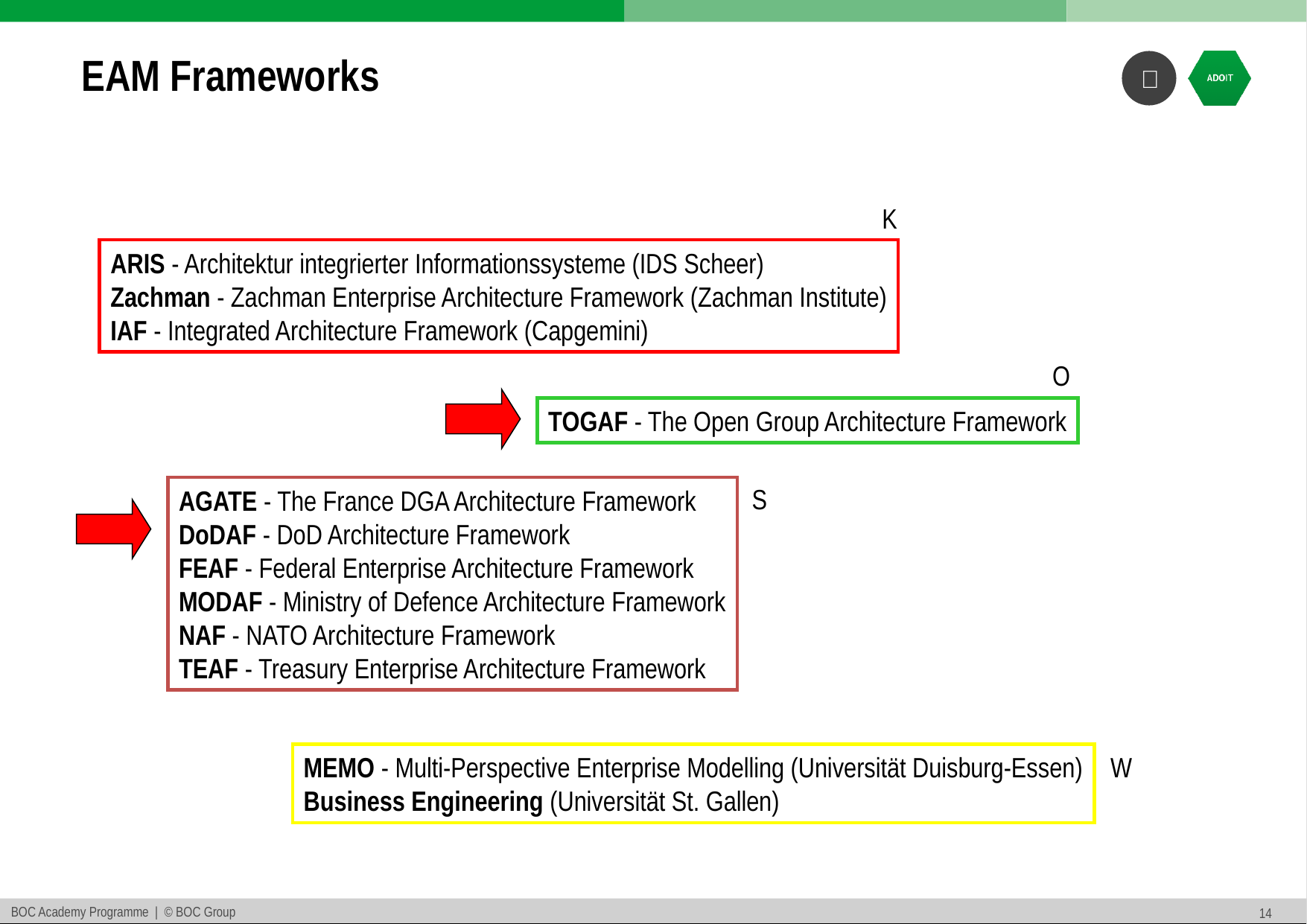

# EAM Frameworks
K
ARIS - Architektur integrierter Informationssysteme (IDS Scheer)
Zachman - Zachman Enterprise Architecture Framework (Zachman Institute)
IAF - Integrated Architecture Framework (Capgemini)
O

TOGAF - The Open Group Architecture Framework
S
AGATE - The France DGA Architecture Framework
DoDAF - DoD Architecture Framework
FEAF - Federal Enterprise Architecture Framework
MODAF - Ministry of Defence Architecture Framework
NAF - NATO Architecture Framework
TEAF - Treasury Enterprise Architecture Framework

MEMO - Multi-Perspective Enterprise Modelling (Universität Duisburg-Essen)
Business Engineering (Universität St. Gallen)
W